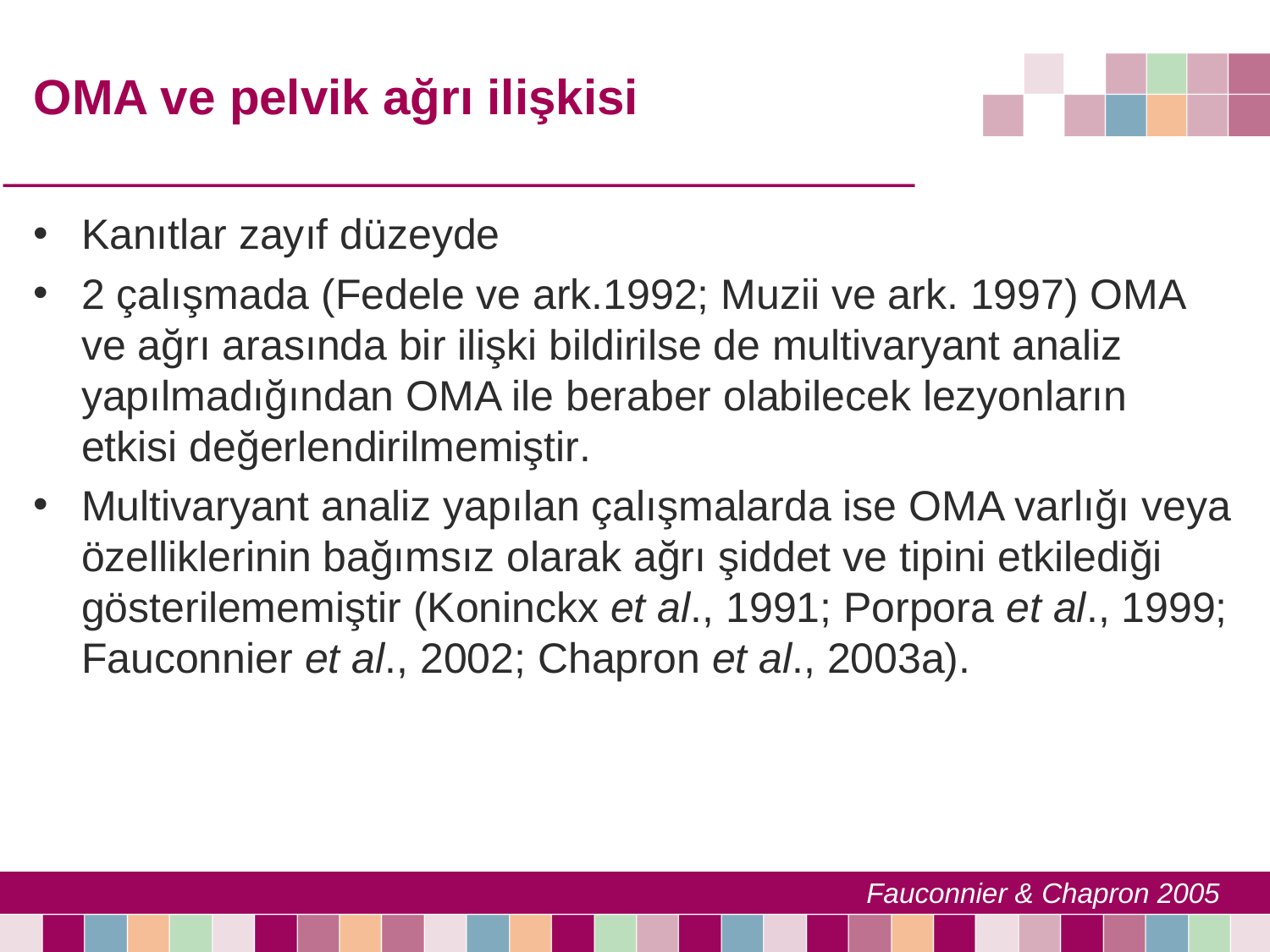

# OMA ve pelvik ağrı ilişkisi
Kanıtlar zayıf düzeyde
2 çalışmada (Fedele ve ark.1992; Muzii ve ark. 1997) OMA ve ağrı arasında bir ilişki bildirilse de multivaryant analiz yapılmadığından OMA ile beraber olabilecek lezyonların etkisi değerlendirilmemiştir.
Multivaryant analiz yapılan çalışmalarda ise OMA varlığı veya özelliklerinin bağımsız olarak ağrı şiddet ve tipini etkilediği gösterilememiştir (Koninckx et al., 1991; Porpora et al., 1999; Fauconnier et al., 2002; Chapron et al., 2003a).

Fauconnier & Chapron 2005